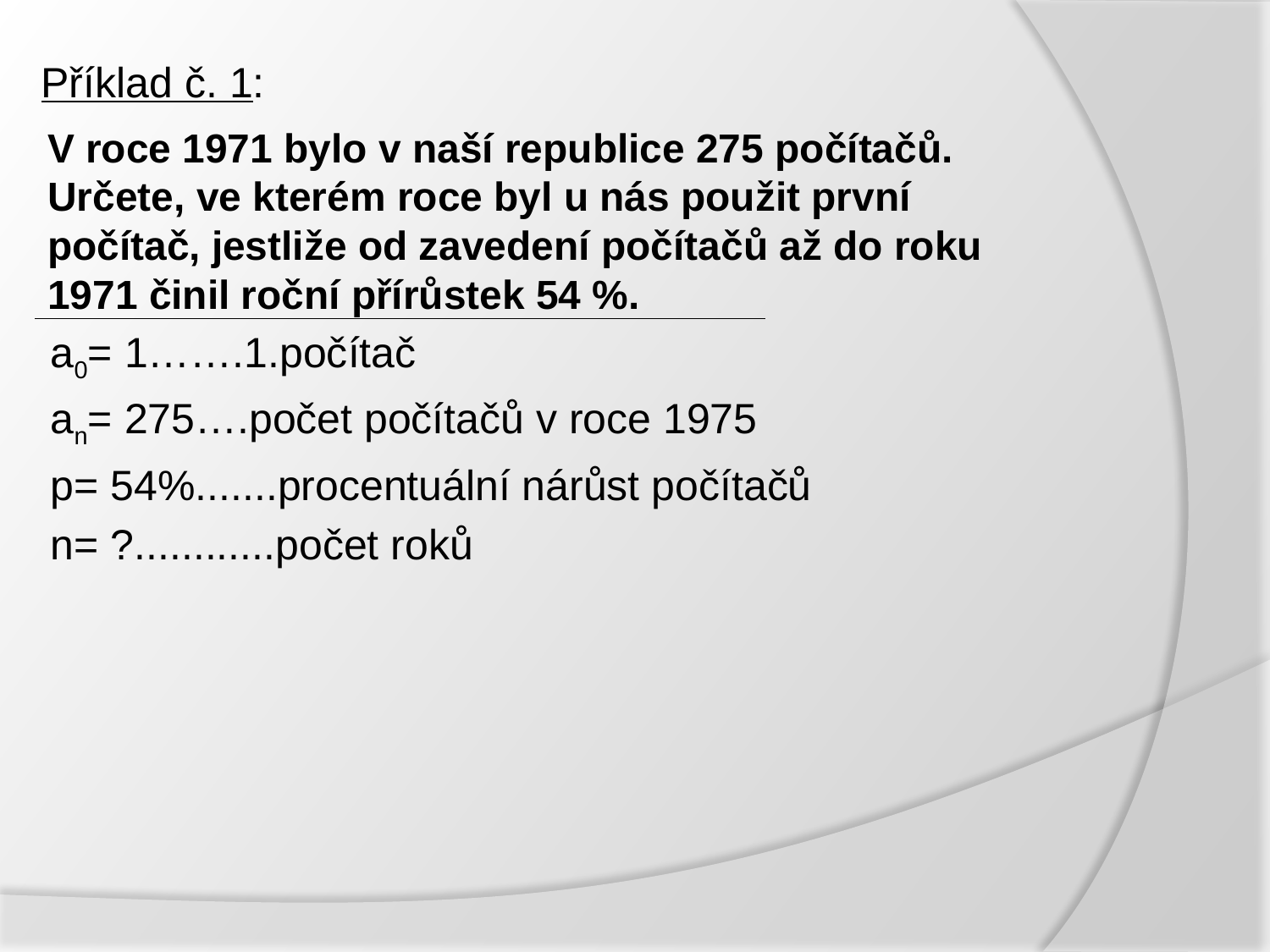

# Příklad č. 1:
V roce 1971 bylo v naší republice 275 počítačů.
Určete, ve kterém roce byl u nás použit první
počítač, jestliže od zavedení počítačů až do roku
1971 činil roční přírůstek 54 %.

a0= 1…….1.počítač
an= 275….počet počítačů v roce 1975
p= 54%.......procentuální nárůst počítačů
n= ?............počet roků